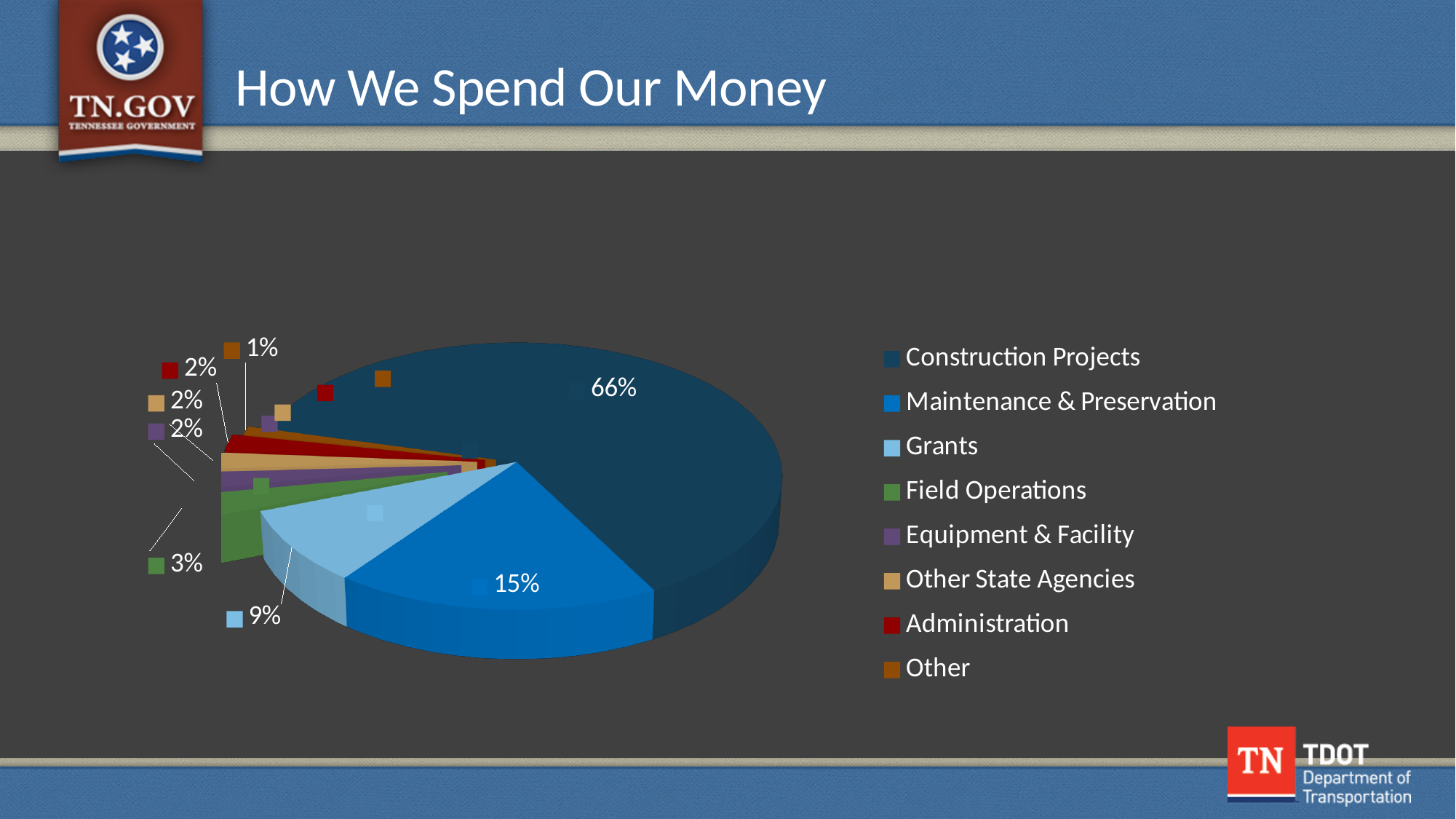

# How We Spend Our Money

[unsupported chart]